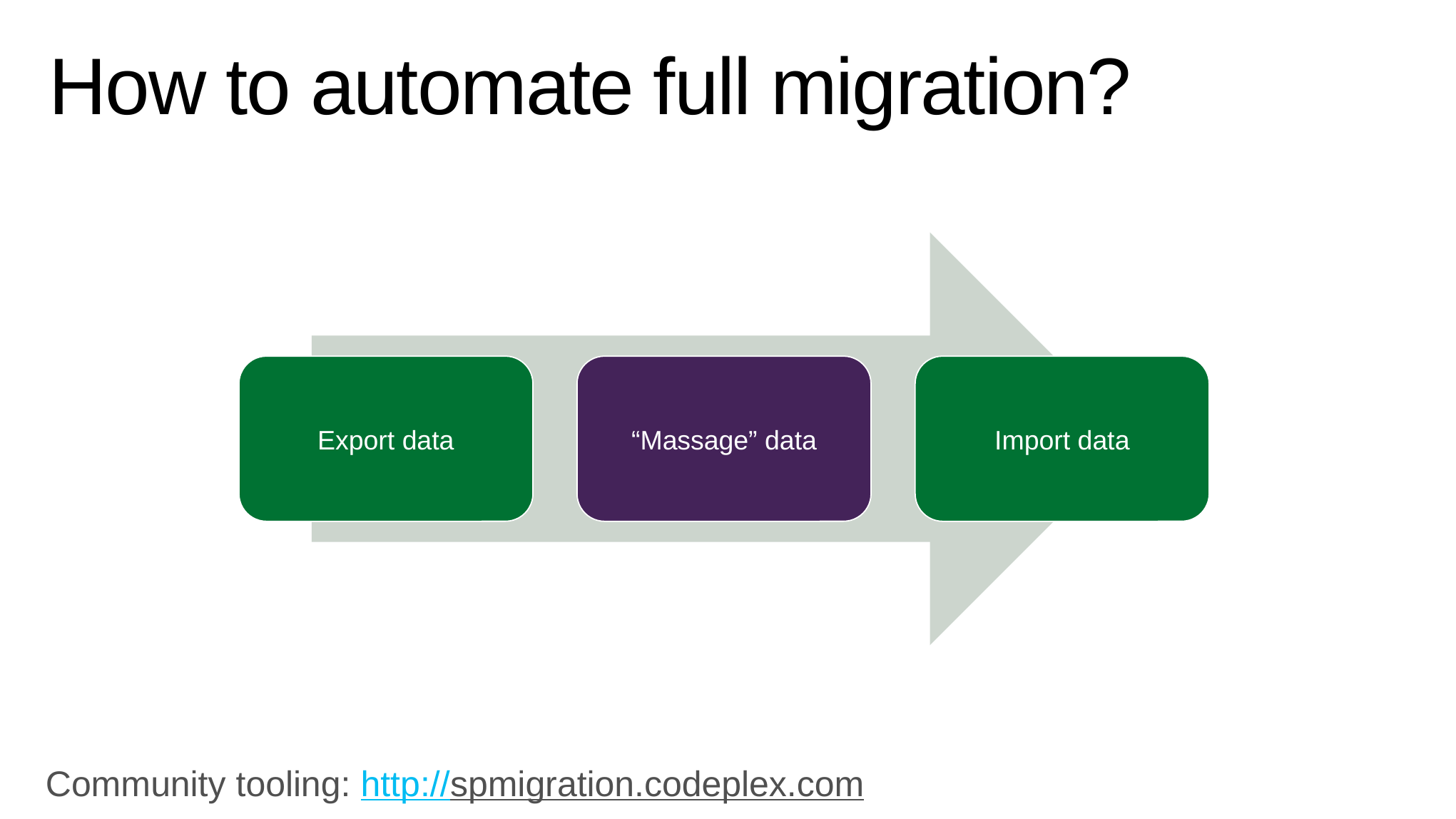

# How to automate full migration?
Export data
“Massage” data
Import data
Community tooling: http://spmigration.codeplex.com